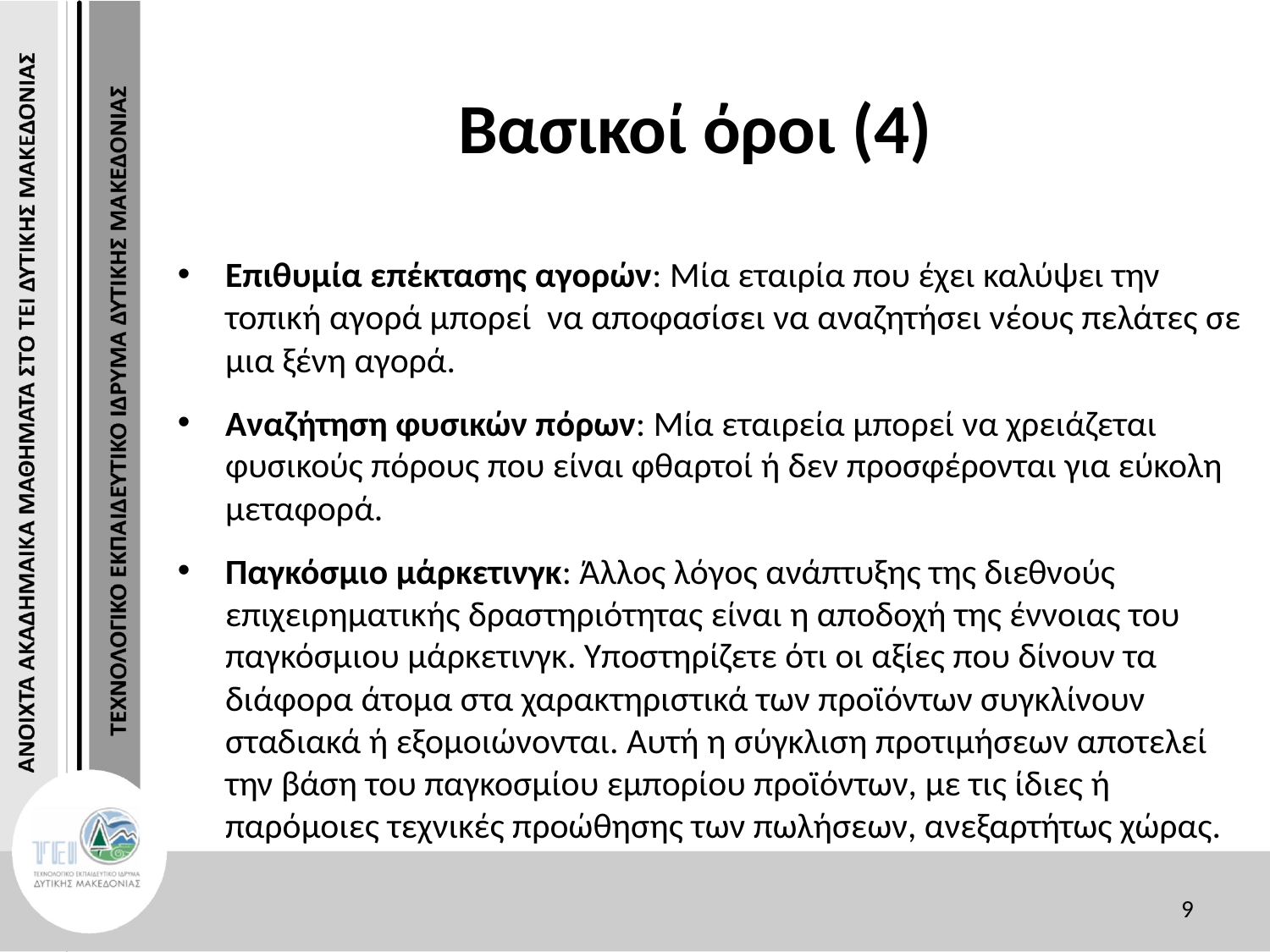

# Βασικοί όροι (4)
Επιθυμία επέκτασης αγορών: Μία εταιρία που έχει καλύψει την τοπική αγορά μπορεί  να αποφασίσει να αναζητήσει νέους πελάτες σε μια ξένη αγορά.
Αναζήτηση φυσικών πόρων: Μία εταιρεία μπορεί να χρειάζεται φυσικούς πόρους που είναι φθαρτοί ή δεν προσφέρονται για εύκολη μεταφορά.
Παγκόσμιο μάρκετινγκ: Άλλος λόγος ανάπτυξης της διεθνούς επιχειρηματικής δραστηριότητας είναι η αποδοχή της έννοιας του παγκόσμιου μάρκετινγκ. Υποστηρίζετε ότι οι αξίες που δίνουν τα διάφορα άτομα στα χαρακτηριστικά των προϊόντων συγκλίνουν σταδιακά ή εξομοιώνονται. Αυτή η σύγκλιση προτιμήσεων αποτελεί την βάση του παγκοσμίου εμπορίου προϊόντων, με τις ίδιες ή παρόμοιες τεχνικές προώθησης των πωλήσεων, ανεξαρτήτως χώρας.
9